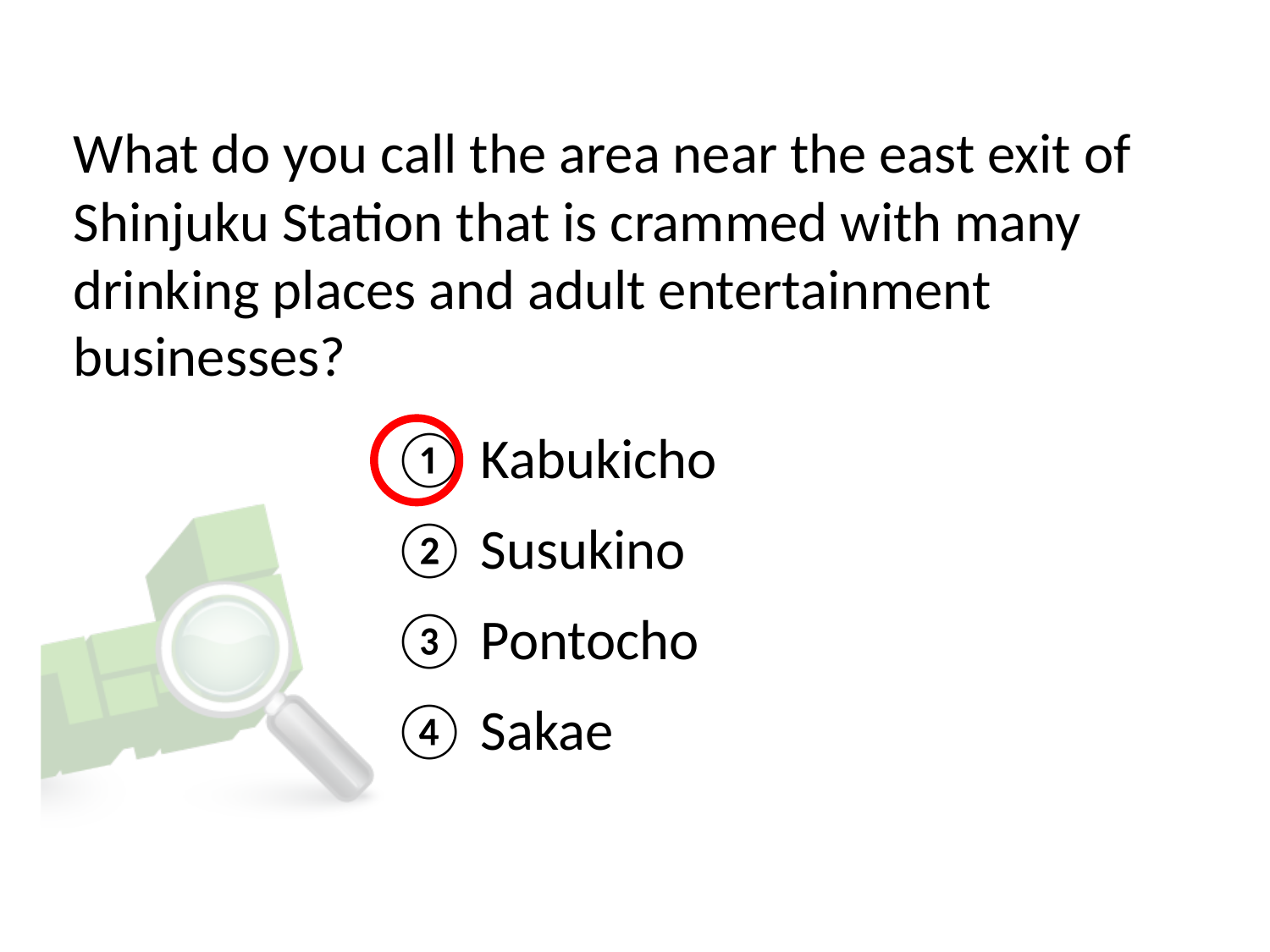

# What do you call the area near the east exit of Shinjuku Station that is crammed with many drinking places and adult entertainment businesses?
① Kabukicho
② Susukino
③ Pontocho
④ Sakae